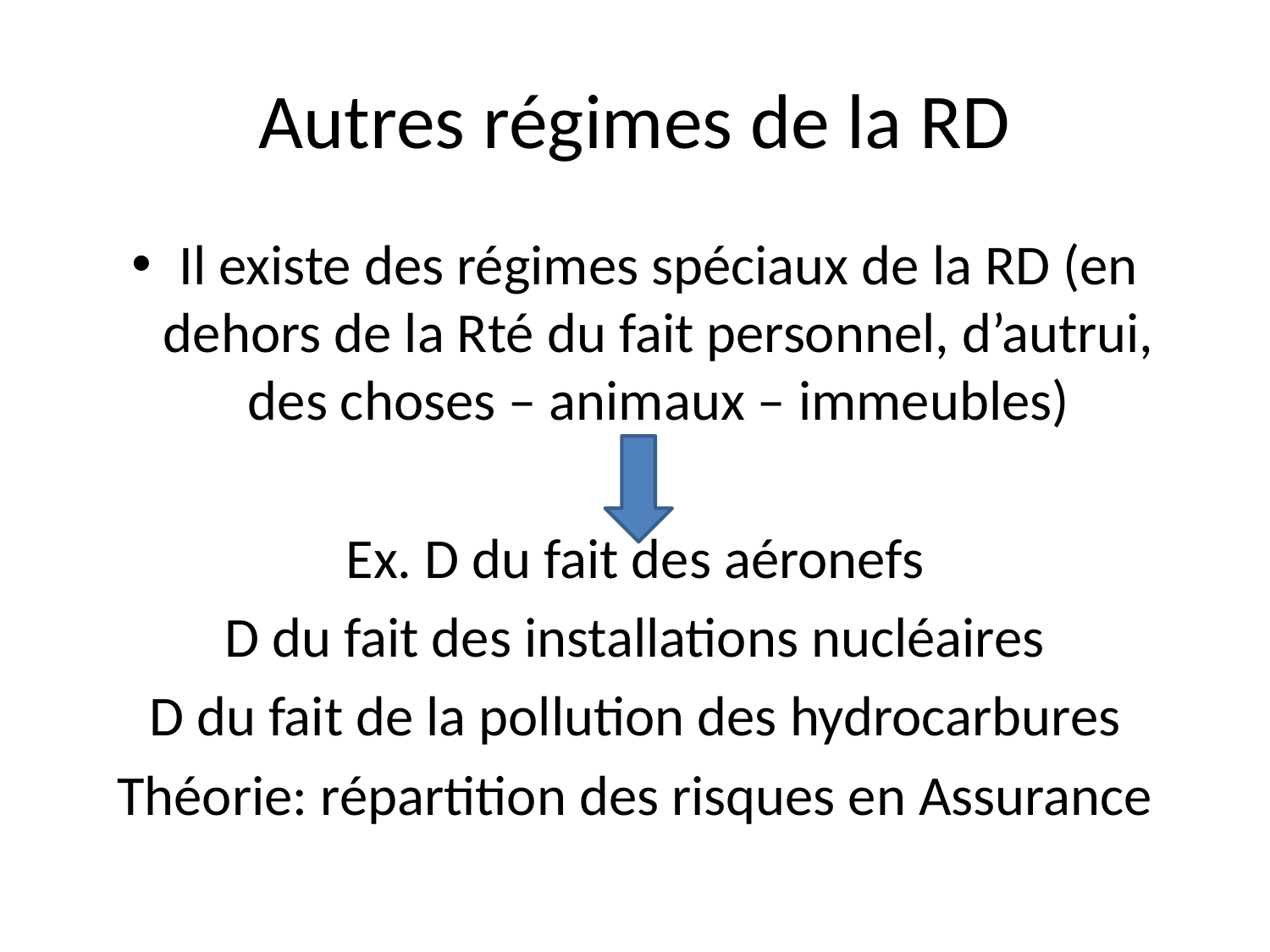

# Autres régimes de la RD
Il existe des régimes spéciaux de la RD (en dehors de la Rté du fait personnel, d’autrui, des choses – animaux – immeubles)

Ex. D du fait des aéronefs
D du fait des installations nucléaires
D du fait de la pollution des hydrocarbures
Théorie: répartition des risques en Assurance